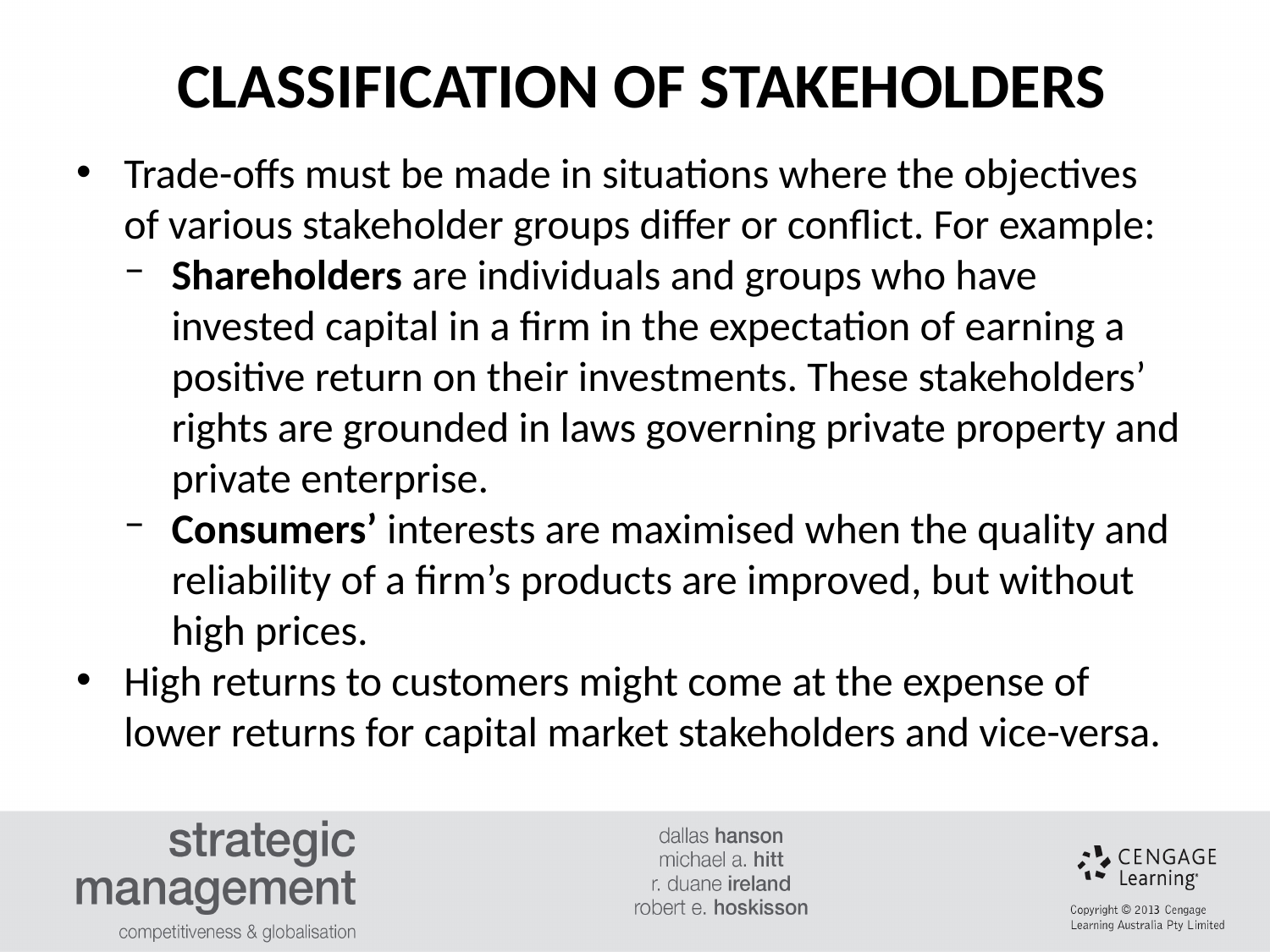

CLASSIFICATION OF STAKEHOLDERS
#
Trade-offs must be made in situations where the objectives of various stakeholder groups differ or conflict. For example:
Shareholders are individuals and groups who have invested capital in a firm in the expectation of earning a positive return on their investments. These stakeholders’ rights are grounded in laws governing private property and private enterprise.
Consumers’ interests are maximised when the quality and reliability of a firm’s products are improved, but without high prices.
High returns to customers might come at the expense of lower returns for capital market stakeholders and vice-versa.